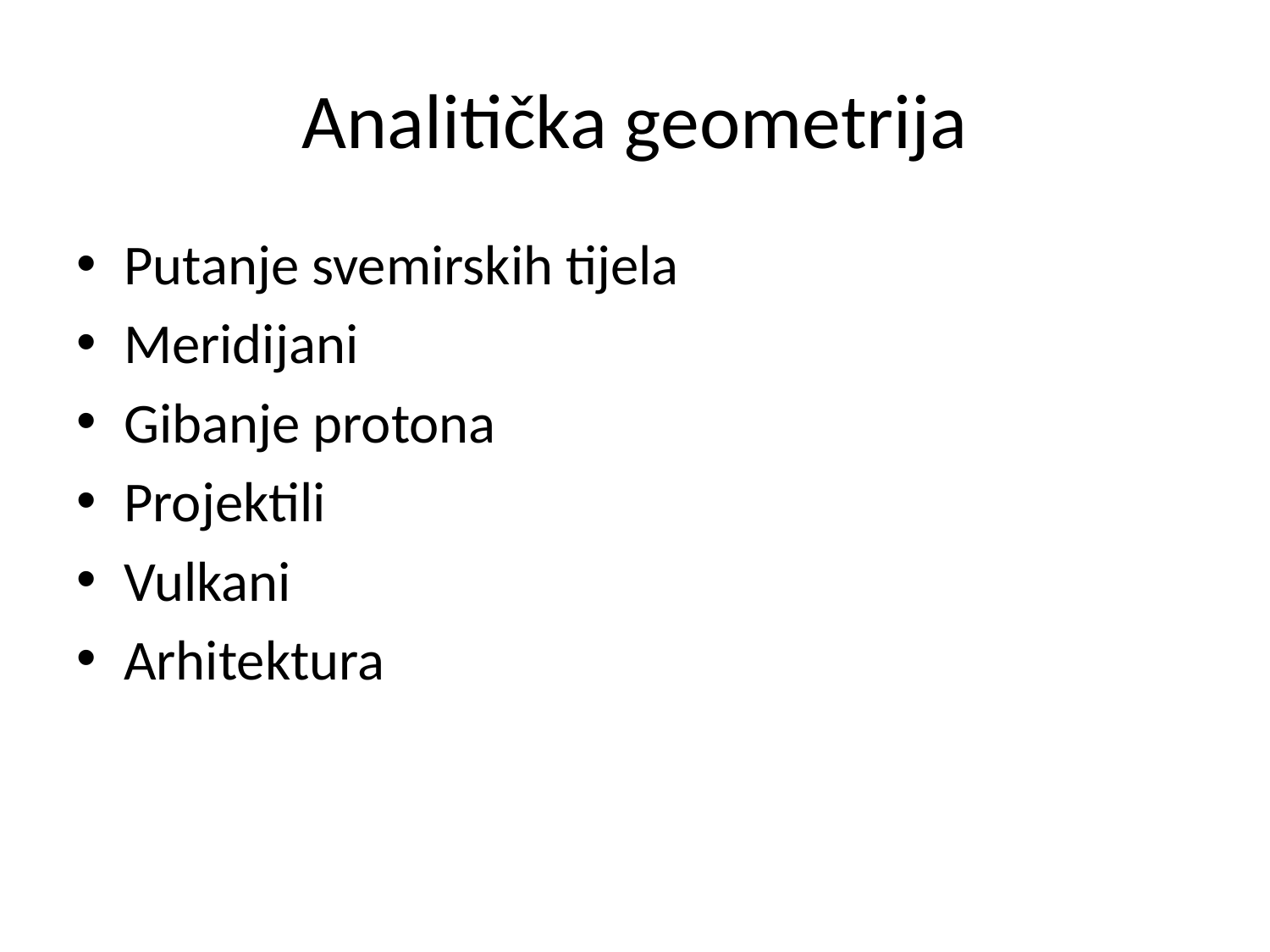

# Analitička geometrija
Putanje svemirskih tijela
Meridijani
Gibanje protona
Projektili
Vulkani
Arhitektura